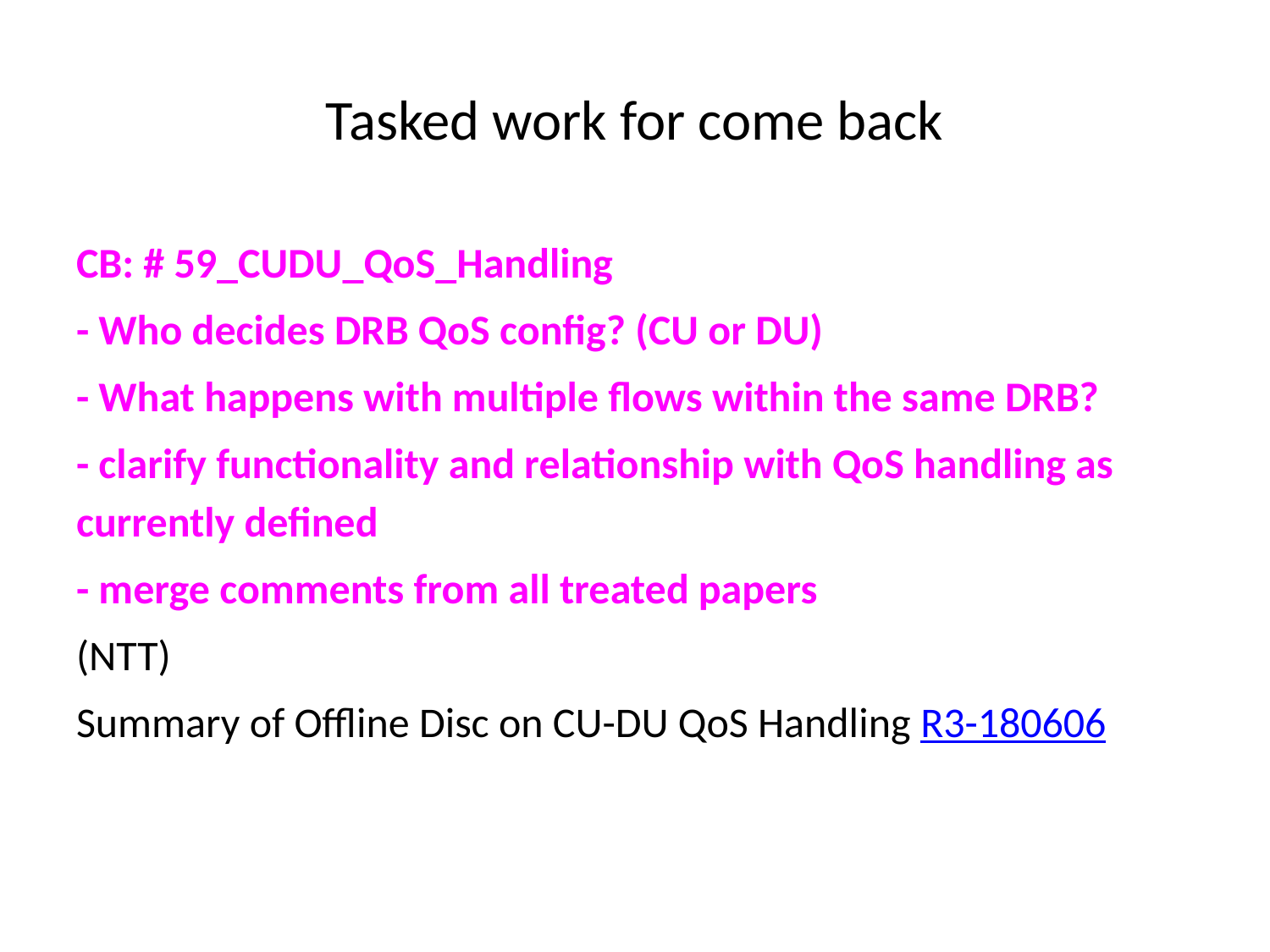

# Tasked work for come back
CB: # 59_CUDU_QoS_Handling
- Who decides DRB QoS config? (CU or DU)
- What happens with multiple flows within the same DRB?
- clarify functionality and relationship with QoS handling as currently defined
- merge comments from all treated papers
(NTT)
Summary of Offline Disc on CU-DU QoS Handling R3-180606